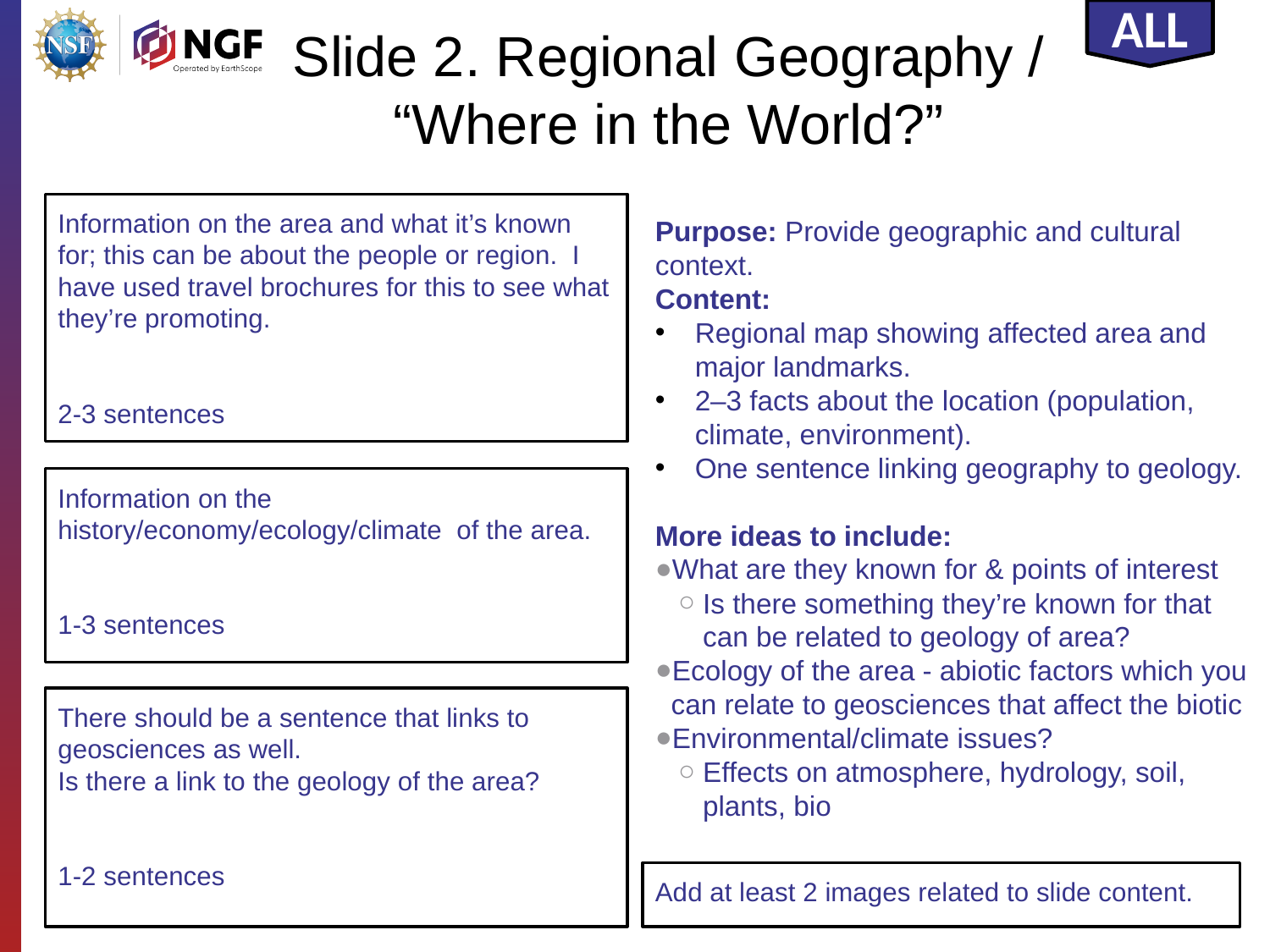

ALL
Slide 2. Regional Geography / “Where in the World?”
Information on the area and what it’s known for; this can be about the people or region.  I have used travel brochures for this to see what they’re promoting.

2-3 sentences
Purpose: Provide geographic and cultural context.
Content:
Regional map showing affected area and major landmarks.
2–3 facts about the location (population, climate, environment).
One sentence linking geography to geology.

More ideas to include:
What are they known for & points of interest
Is there something they’re known for that can be related to geology of area?
Ecology of the area - abiotic factors which you can relate to geosciences that affect the biotic
Environmental/climate issues?
Effects on atmosphere, hydrology, soil, plants, bio

Information on the history/economy/ecology/climate  of the area.

1-3 sentences

There should be a sentence that links to geosciences as well.
Is there a link to the geology of the area?

1-2 sentences
Add at least 2 images related to slide content.